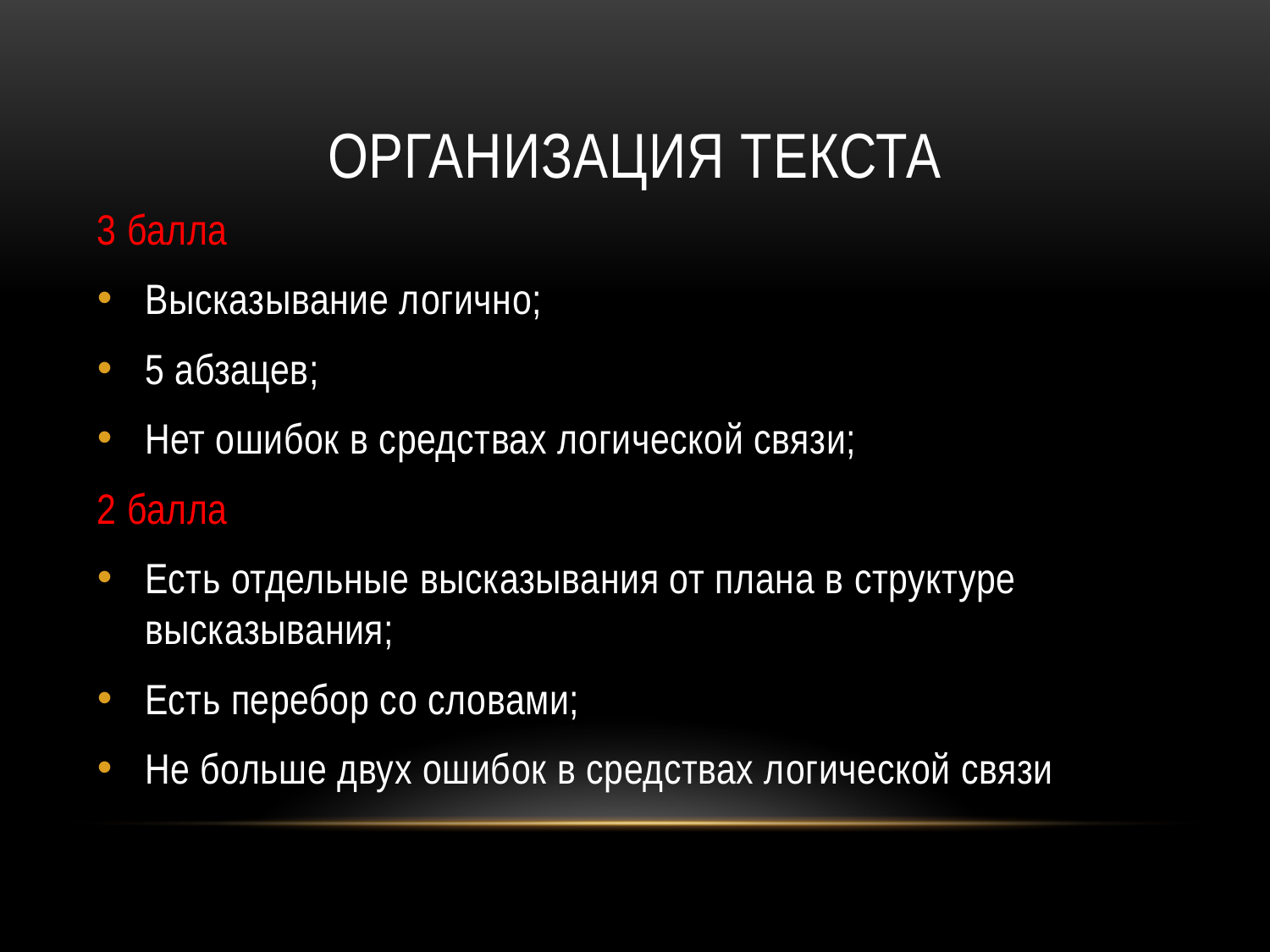

# Организация текста
3 балла
Высказывание логично;
5 абзацев;
Нет ошибок в средствах логической связи;
2 балла
Есть отдельные высказывания от плана в структуре высказывания;
Есть перебор со словами;
Не больше двух ошибок в средствах логической связи